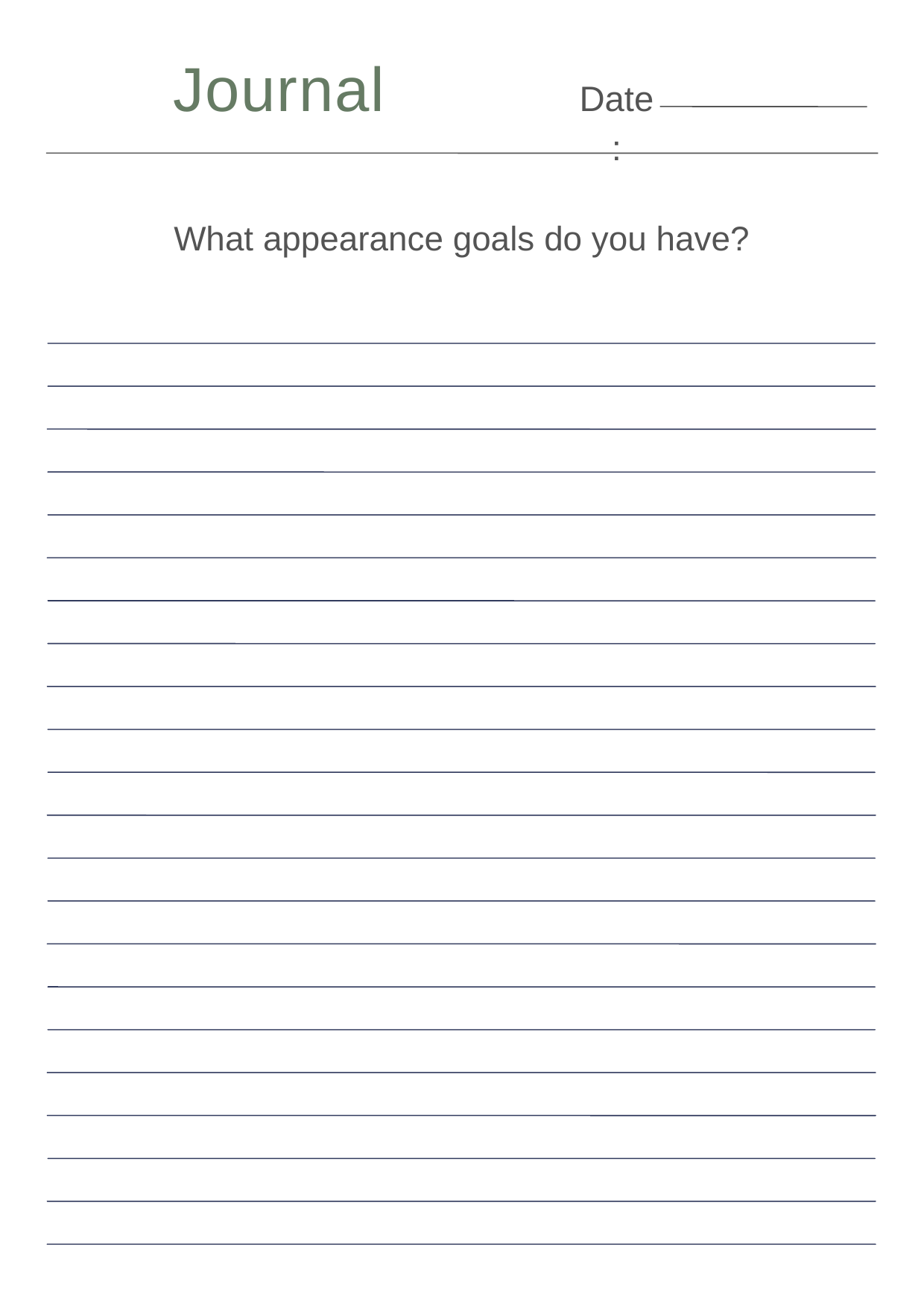

Journal
Date:

What appearance goals do you have?